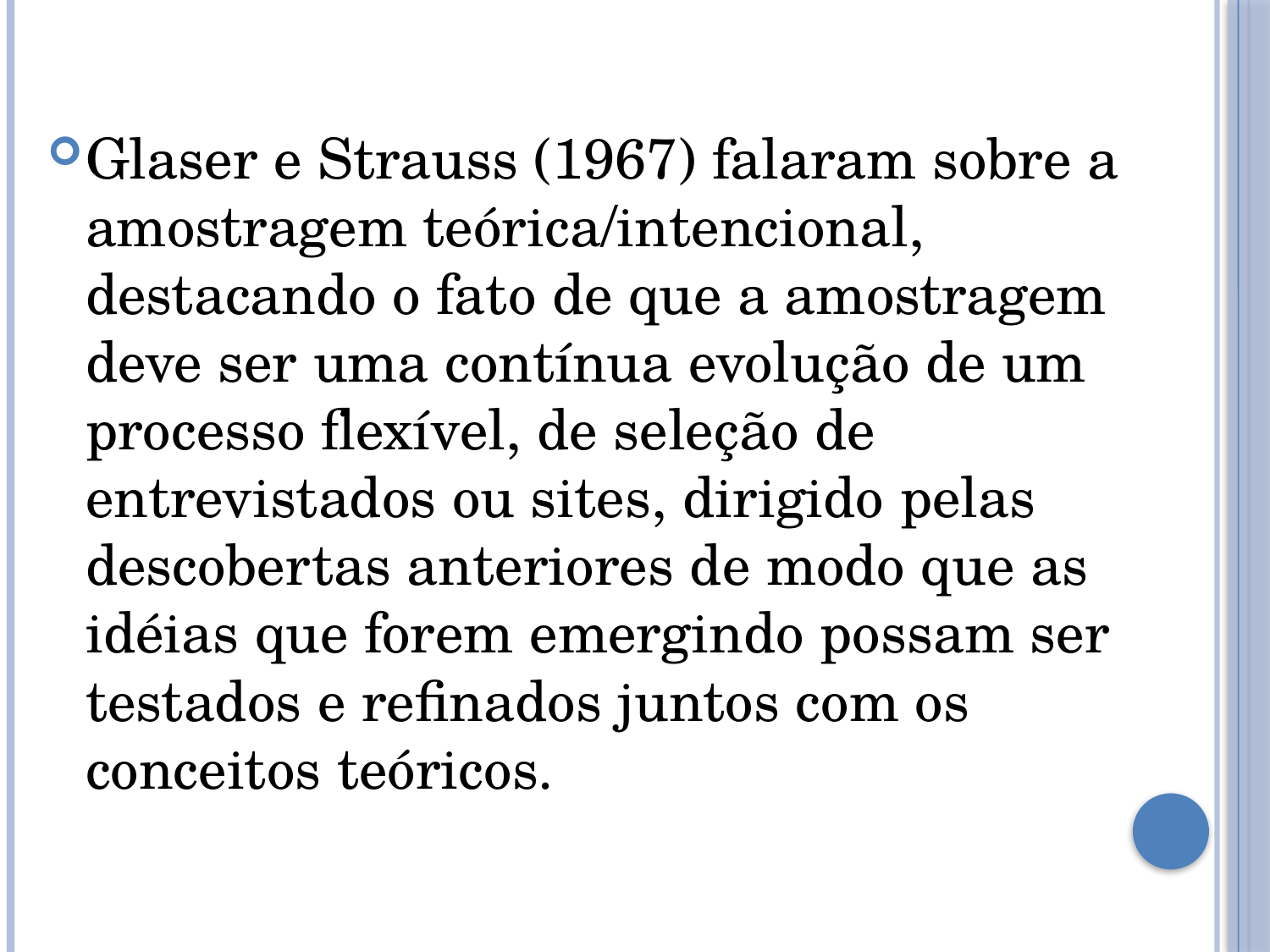

Glaser e Strauss (1967) falaram sobre a amostragem teórica/intencional, destacando o fato de que a amostragem deve ser uma contínua evolução de um processo flexível, de seleção de entrevistados ou sites, dirigido pelas descobertas anteriores de modo que as idéias que forem emergindo possam ser testados e refinados juntos com os conceitos teóricos.